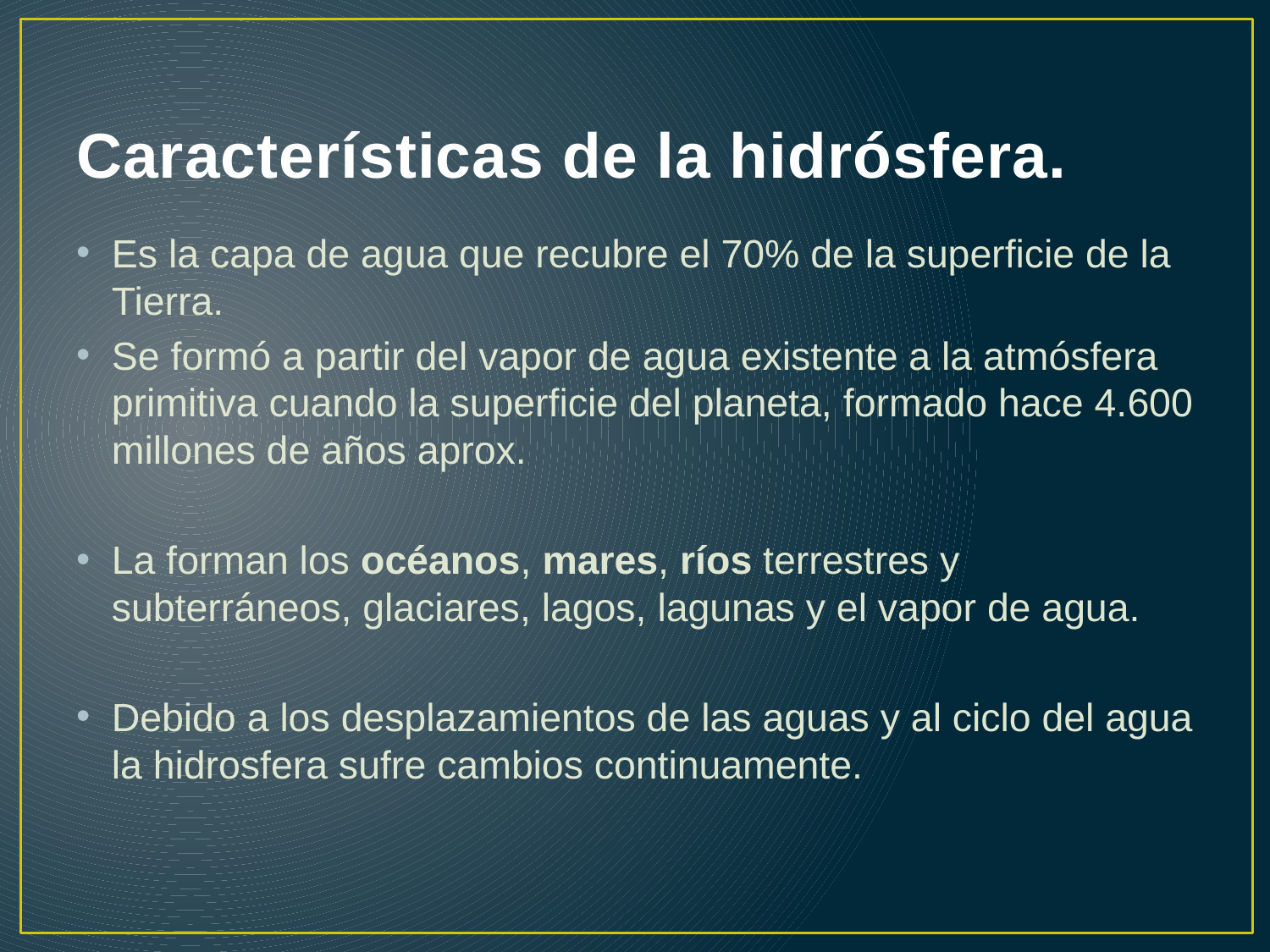

# Características de la hidrósfera.
Es la capa de agua que recubre el 70% de la superficie de la Tierra.
Se formó a partir del vapor de agua existente a la atmósfera primitiva cuando la superficie del planeta, formado hace 4.600 millones de años aprox.

La forman los océanos, mares, ríos terrestres y subterráneos, glaciares, lagos, lagunas y el vapor de agua.

Debido a los desplazamientos de las aguas y al ciclo del agua la hidrosfera sufre cambios continuamente.